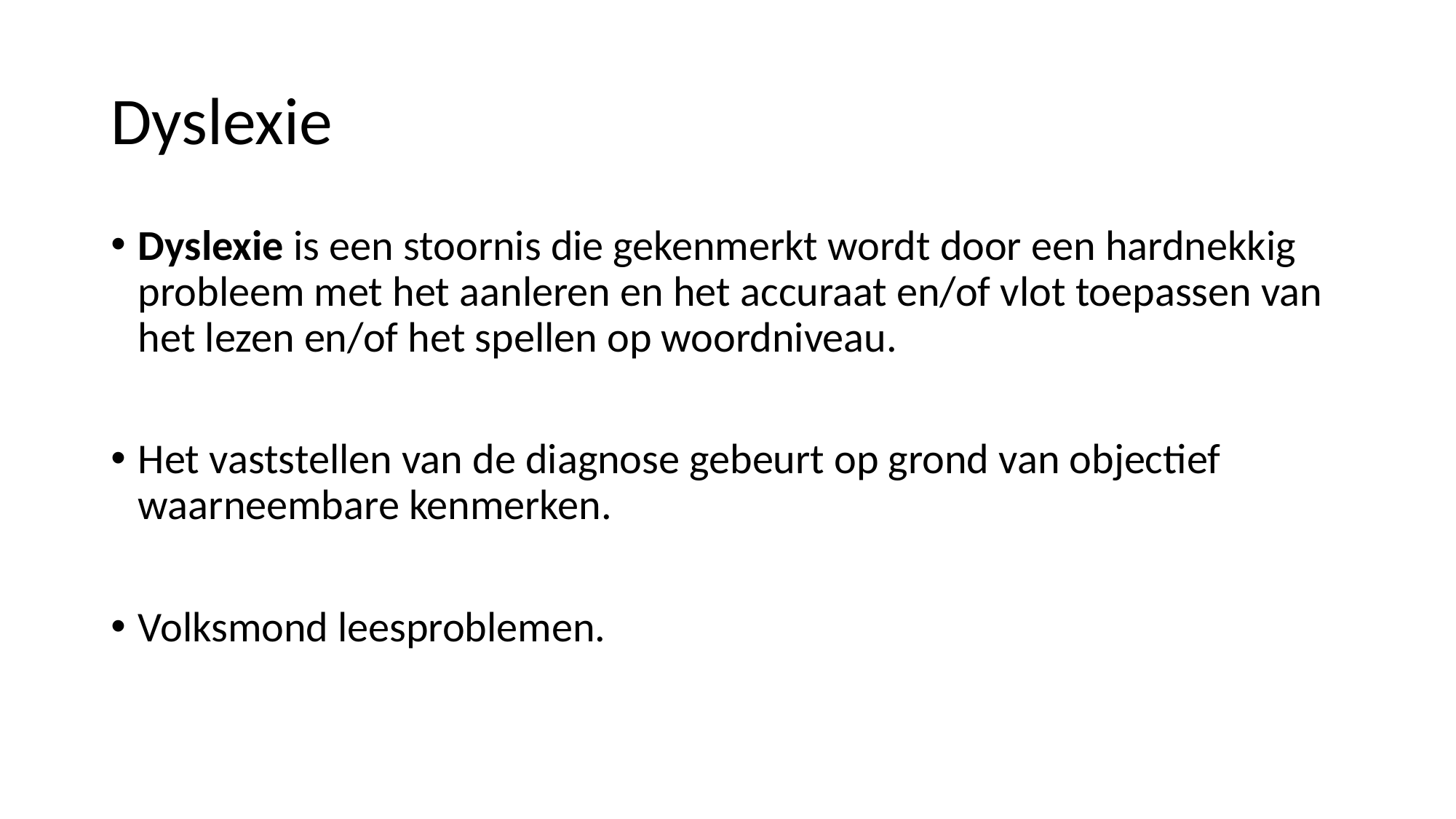

# Dyslexie
Dyslexie is een stoornis die gekenmerkt wordt door een hardnekkig probleem met het aanleren en het accuraat en/of vlot toepassen van het lezen en/of het spellen op woordniveau.

Het vaststellen van de diagnose gebeurt op grond van objectief waarneembare kenmerken.

Volksmond leesproblemen.